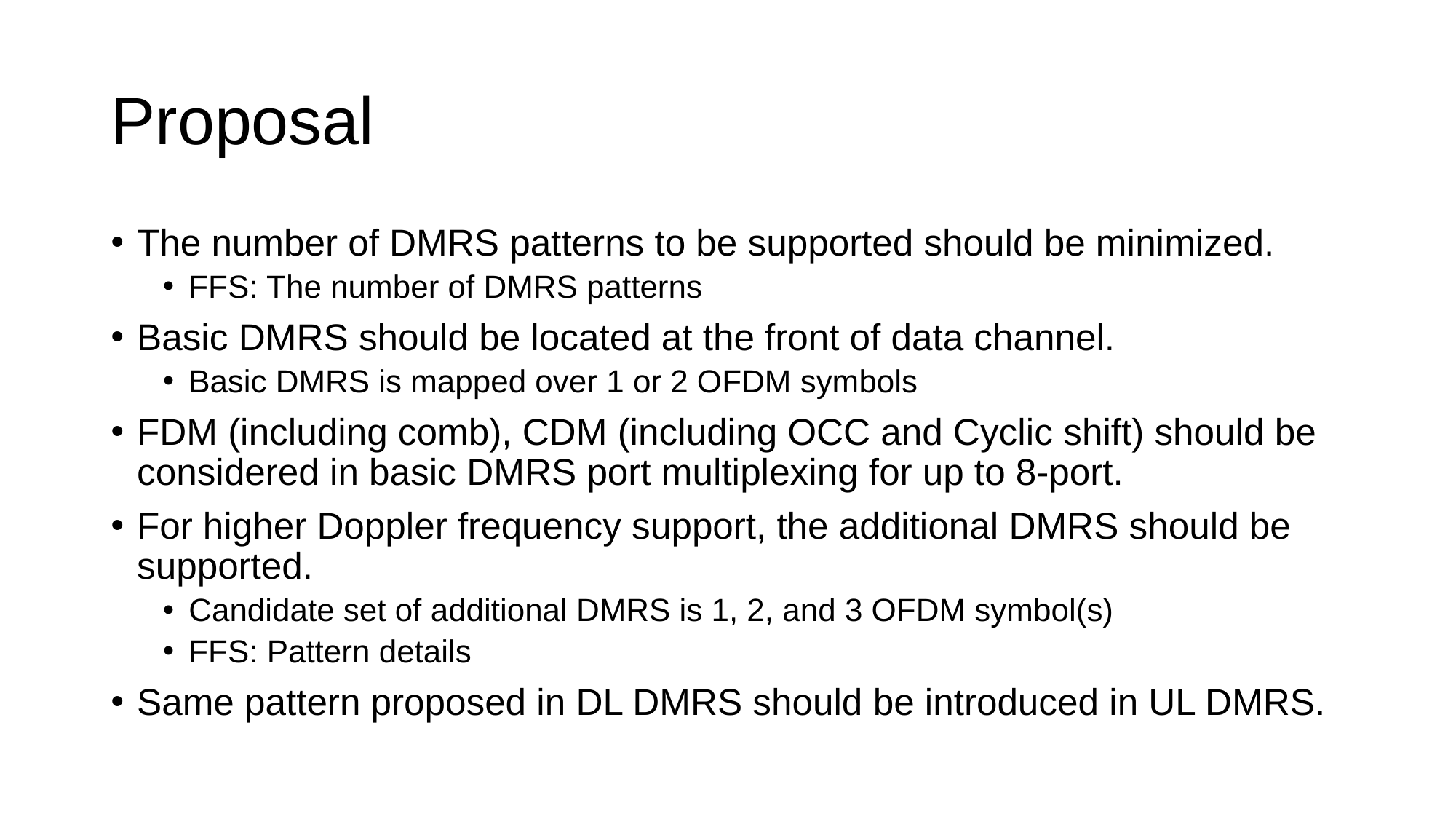

# Proposal
The number of DMRS patterns to be supported should be minimized.
FFS: The number of DMRS patterns
Basic DMRS should be located at the front of data channel.
Basic DMRS is mapped over 1 or 2 OFDM symbols
FDM (including comb), CDM (including OCC and Cyclic shift) should be considered in basic DMRS port multiplexing for up to 8-port.
For higher Doppler frequency support, the additional DMRS should be supported.
Candidate set of additional DMRS is 1, 2, and 3 OFDM symbol(s)
FFS: Pattern details
Same pattern proposed in DL DMRS should be introduced in UL DMRS.